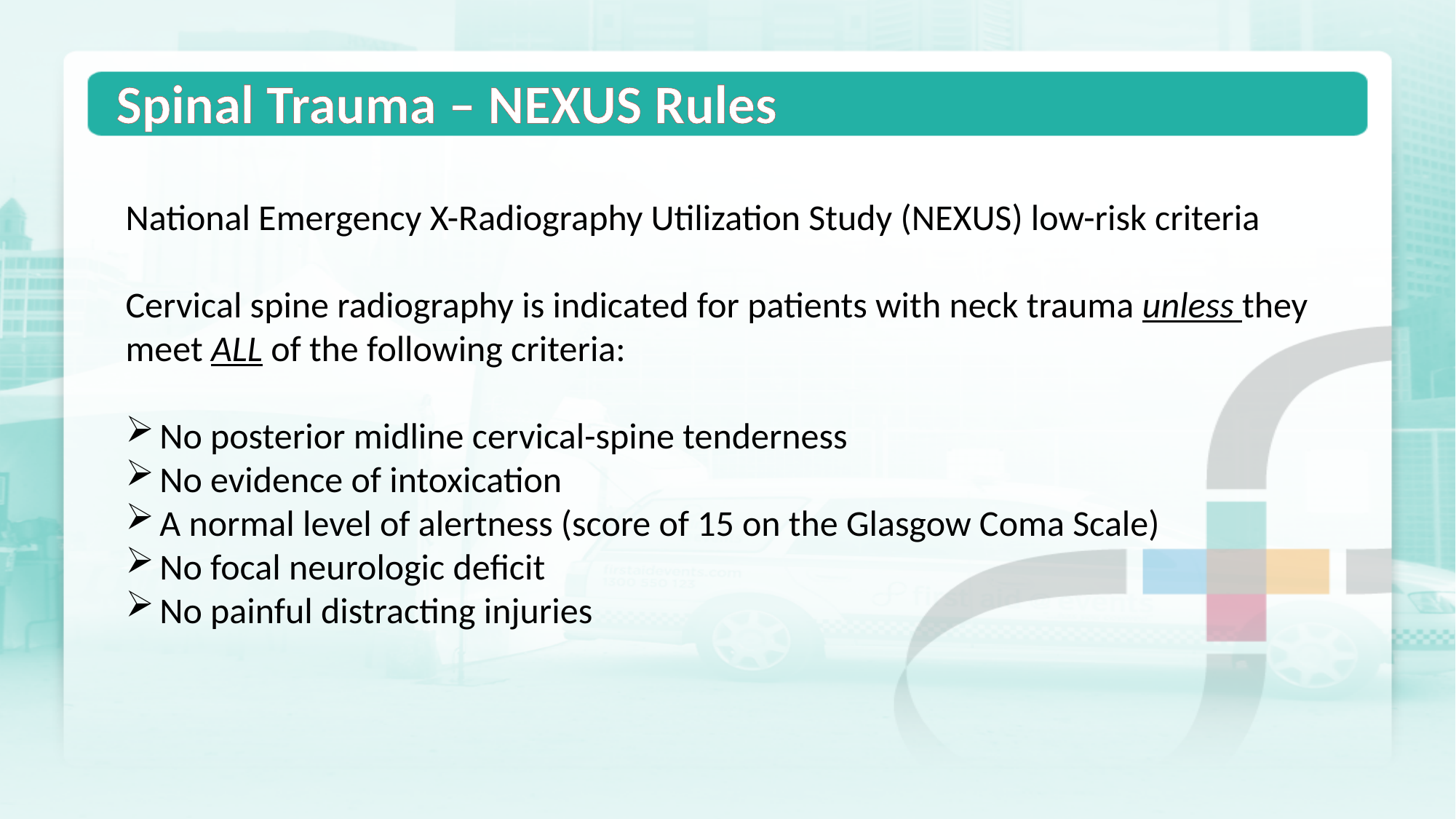

Spinal Trauma – NEXUS Rules
National Emergency X-Radiography Utilization Study (NEXUS) low-risk criteria

Cervical spine radiography is indicated for patients with neck trauma unless they meet ALL of the following criteria:

No posterior midline cervical-spine tenderness
No evidence of intoxication
A normal level of alertness (score of 15 on the Glasgow Coma Scale)
No focal neurologic deficit
No painful distracting injuries